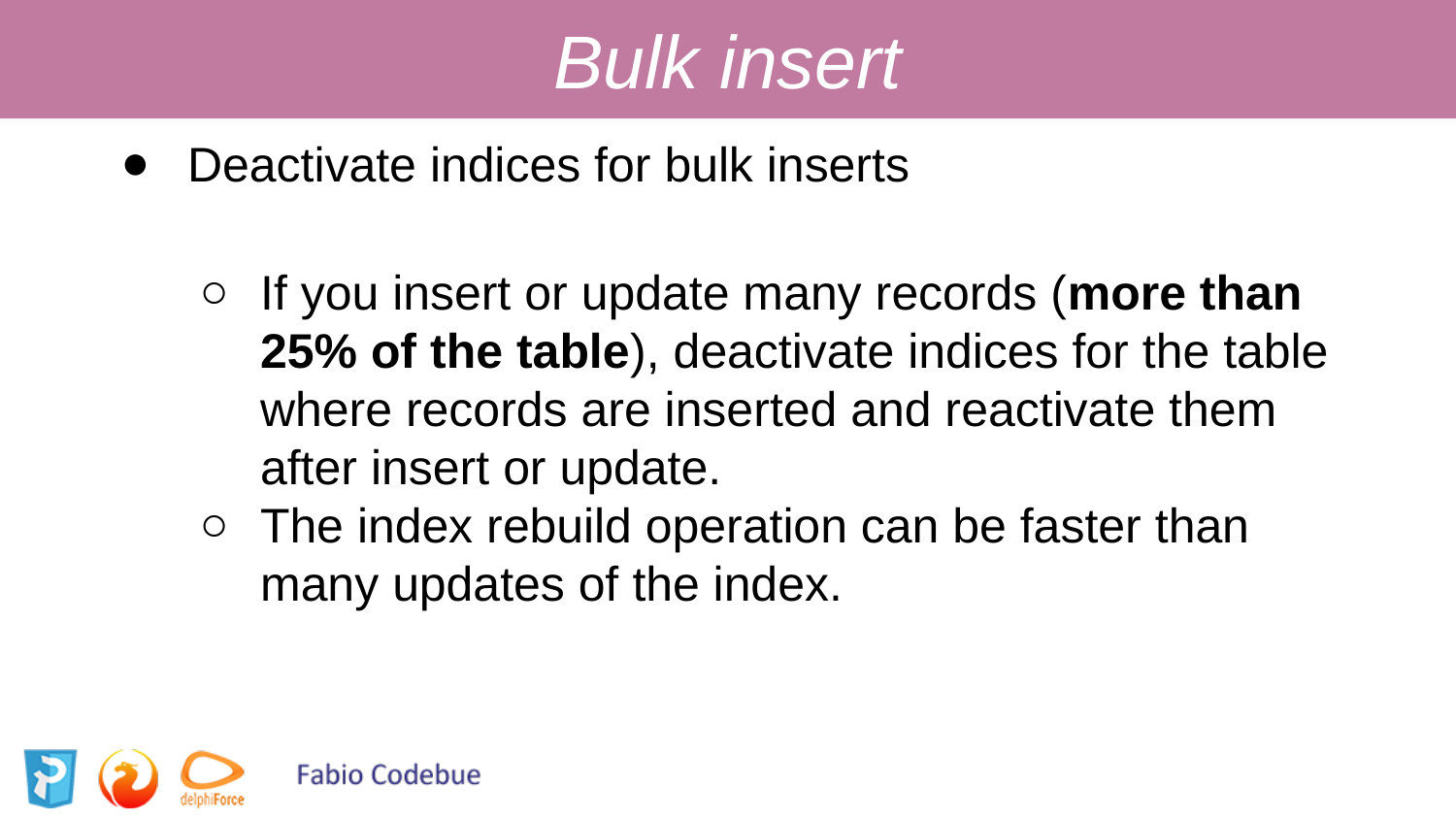

Bulk insert
Deactivate indices for bulk inserts

If you insert or update many records (more than 25% of the table), deactivate indices for the table where records are inserted and reactivate them after insert or update.
The index rebuild operation can be faster than many updates of the index.